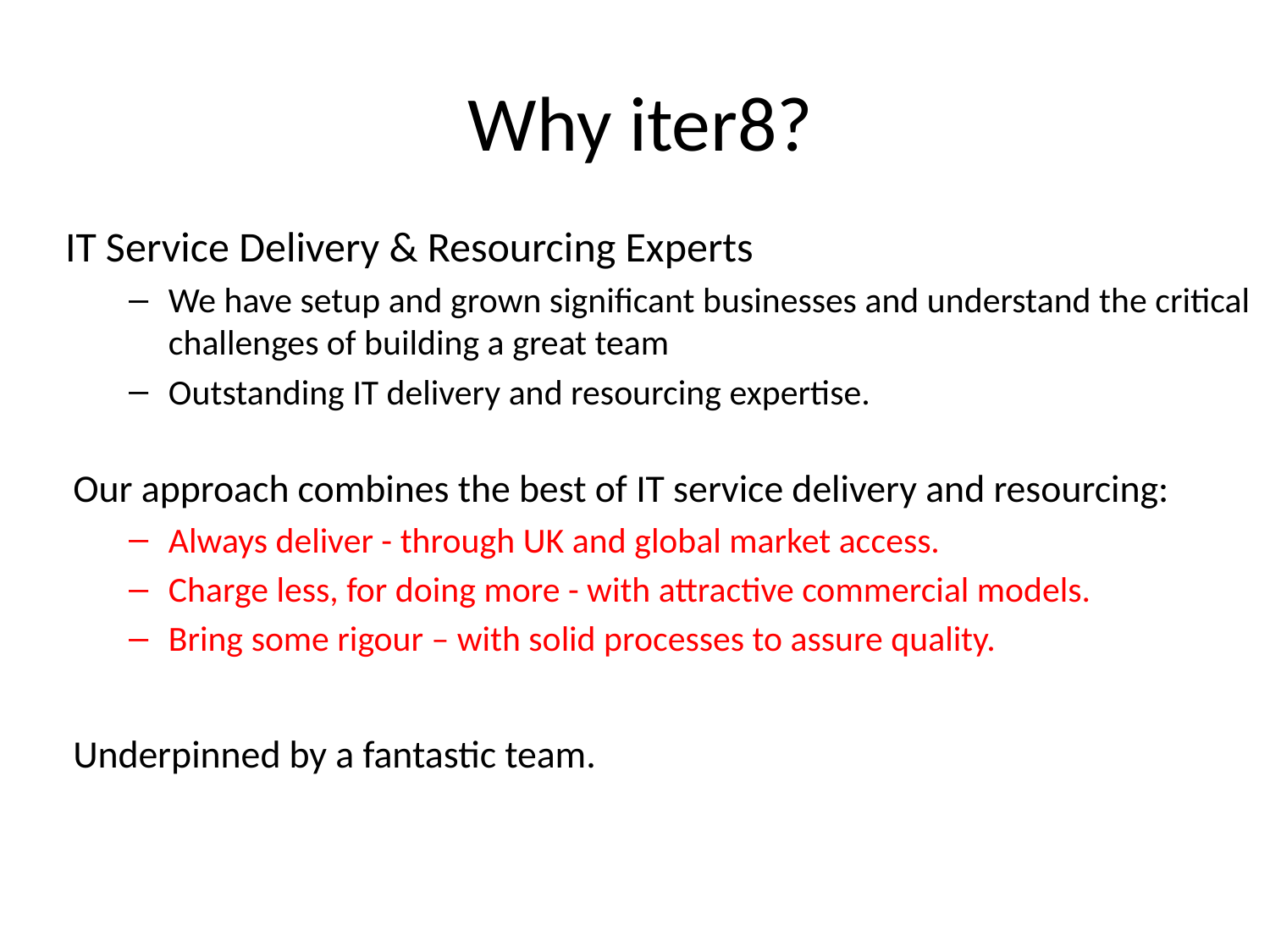

# Why iter8?
IT Service Delivery & Resourcing Experts
We have setup and grown significant businesses and understand the critical challenges of building a great team
Outstanding IT delivery and resourcing expertise.

Our approach combines the best of IT service delivery and resourcing:
Always deliver - through UK and global market access.
Charge less, for doing more - with attractive commercial models.
Bring some rigour – with solid processes to assure quality.

Underpinned by a fantastic team.